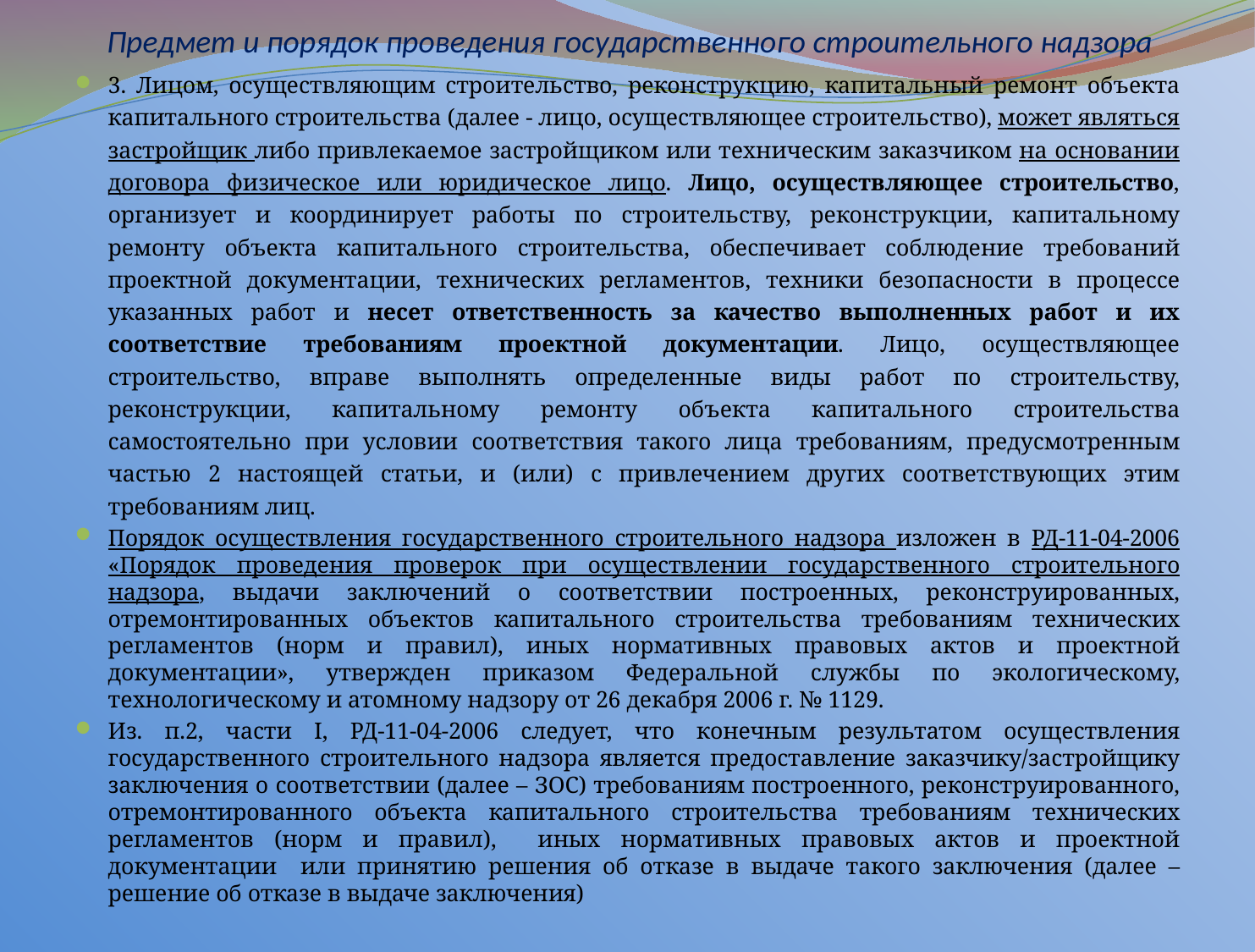

# Предмет и порядок проведения государственного строительного надзора
3. Лицом, осуществляющим строительство, реконструкцию, капитальный ремонт объекта капитального строительства (далее - лицо, осуществляющее строительство), может являться застройщик либо привлекаемое застройщиком или техническим заказчиком на основании договора физическое или юридическое лицо. Лицо, осуществляющее строительство, организует и координирует работы по строительству, реконструкции, капитальному ремонту объекта капитального строительства, обеспечивает соблюдение требований проектной документации, технических регламентов, техники безопасности в процессе указанных работ и несет ответственность за качество выполненных работ и их соответствие требованиям проектной документации. Лицо, осуществляющее строительство, вправе выполнять определенные виды работ по строительству, реконструкции, капитальному ремонту объекта капитального строительства самостоятельно при условии соответствия такого лица требованиям, предусмотренным частью 2 настоящей статьи, и (или) с привлечением других соответствующих этим требованиям лиц.
Порядок осуществления государственного строительного надзора изложен в РД-11-04-2006 «Порядок проведения проверок при осуществлении государственного строительного надзора, выдачи заключений о соответствии построенных, реконструированных, отремонтированных объектов капитального строительства требованиям технических регламентов (норм и правил), иных нормативных правовых актов и проектной документации», утвержден приказом Федеральной службы по экологическому, технологическому и атомному надзору от 26 декабря 2006 г. № 1129.
Из. п.2, части I, РД-11-04-2006 следует, что конечным результатом осуществления государственного строительного надзора является предоставление заказчику/застройщику заключения о соответствии (далее – ЗОС) требованиям построенного, реконструированного, отремонтированного объекта капитального строительства требованиям технических регламентов (норм и правил),  иных нормативных правовых актов и проектной документации  или принятию решения об отказе в выдаче такого заключения (далее – решение об отказе в выдаче заключения)